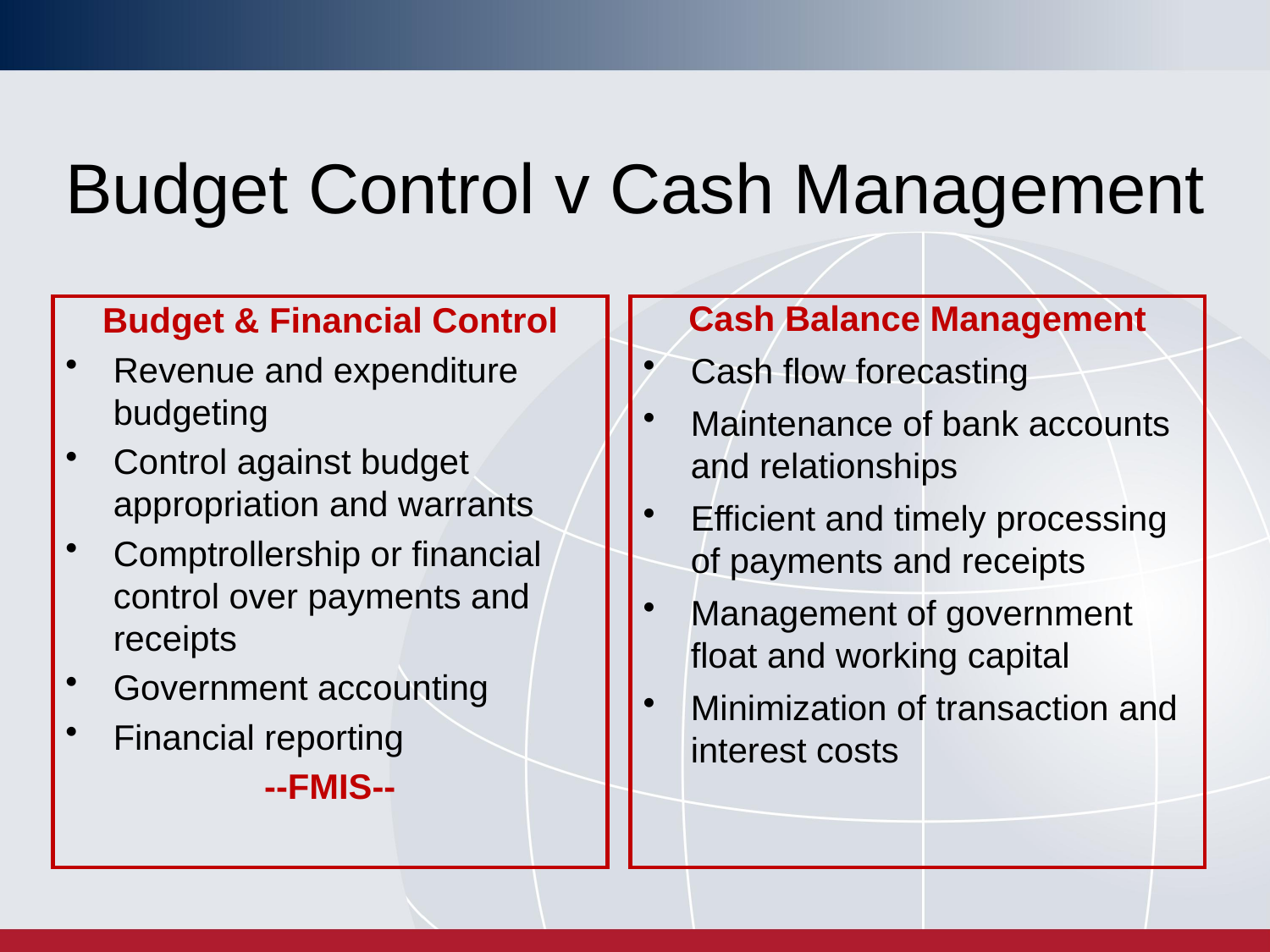

# Budget Control v Cash Management
Budget & Financial Control
Revenue and expenditure budgeting
Control against budget appropriation and warrants
Comptrollership or financial control over payments and receipts
Government accounting
Financial reporting
--FMIS--
Cash Balance Management
Cash flow forecasting
Maintenance of bank accounts and relationships
Efficient and timely processing of payments and receipts
Management of government float and working capital
Minimization of transaction and interest costs